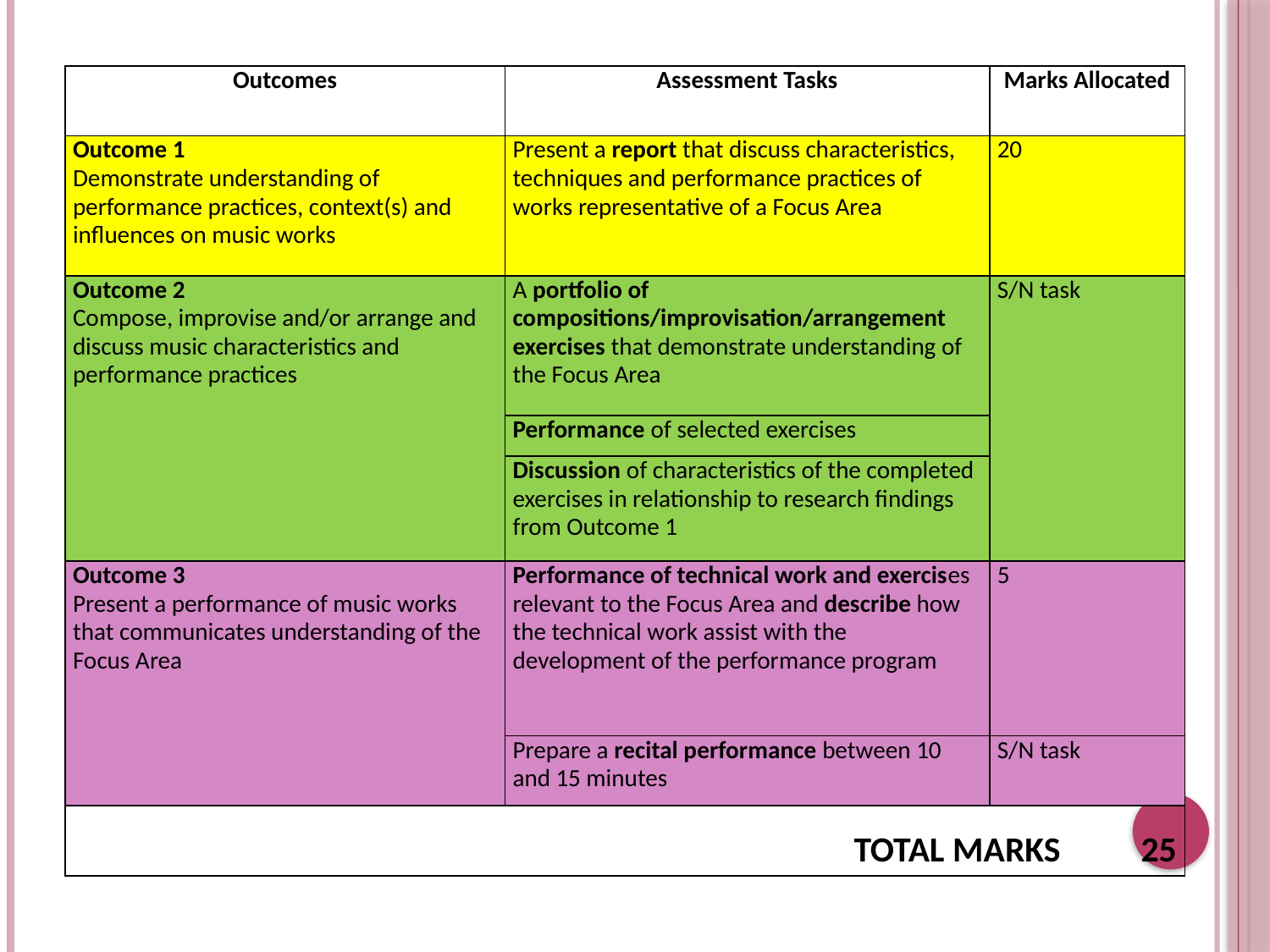

| Outcomes | Assessment Tasks | Marks Allocated |
| --- | --- | --- |
| Outcome 1 Demonstrate understanding of performance practices, context(s) and influences on music works | Present a report that discuss characteristics, techniques and performance practices of works representative of a Focus Area | 20 |
| Outcome 2 Compose, improvise and/or arrange and discuss music characteristics and performance practices | A portfolio of compositions/improvisation/arrangement exercises that demonstrate understanding of the Focus Area | S/N task |
|  | Performance of selected exercises |  |
|  | Discussion of characteristics of the completed exercises in relationship to research findings from Outcome 1 |  |
| Outcome 3 Present a performance of music works that communicates understanding of the Focus Area | Performance of technical work and exercises relevant to the Focus Area and describe how the technical work assist with the development of the performance program | 5 |
|  | Prepare a recital performance between 10 and 15 minutes | S/N task |
| TOTAL MARKS 25 |  |  |